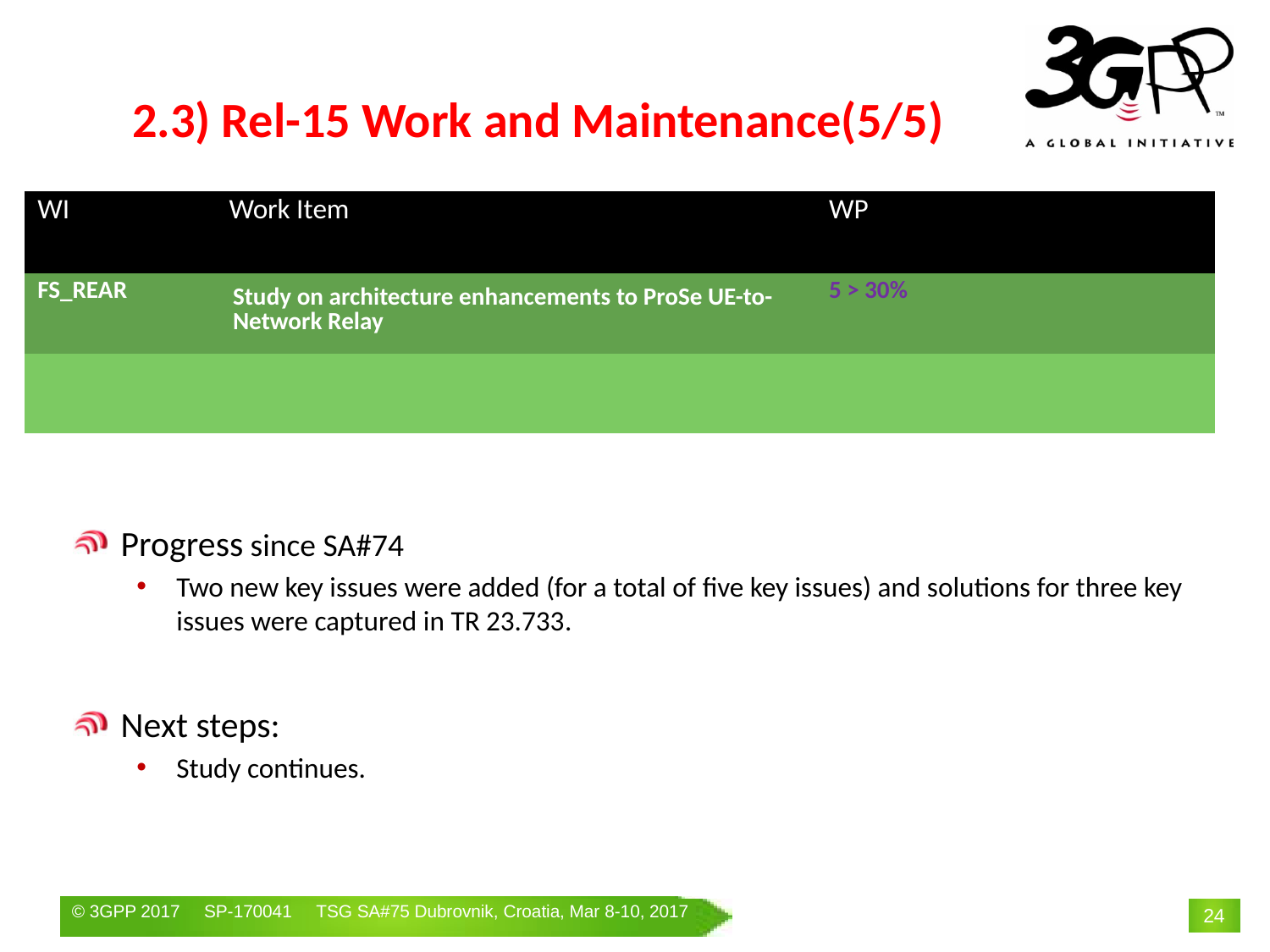

# 2.3) Rel-15 Work and Maintenance(5/5)
| WI | Work Item | WP |  |  |
| --- | --- | --- | --- | --- |
| FS\_REAR | Study on architecture enhancements to ProSe UE-to-Network Relay | 5 > 30% |  |  |
|  |  |  |  |  |
Progress since SA#74
Two new key issues were added (for a total of five key issues) and solutions for three key issues were captured in TR 23.733.

Next steps:
Study continues.